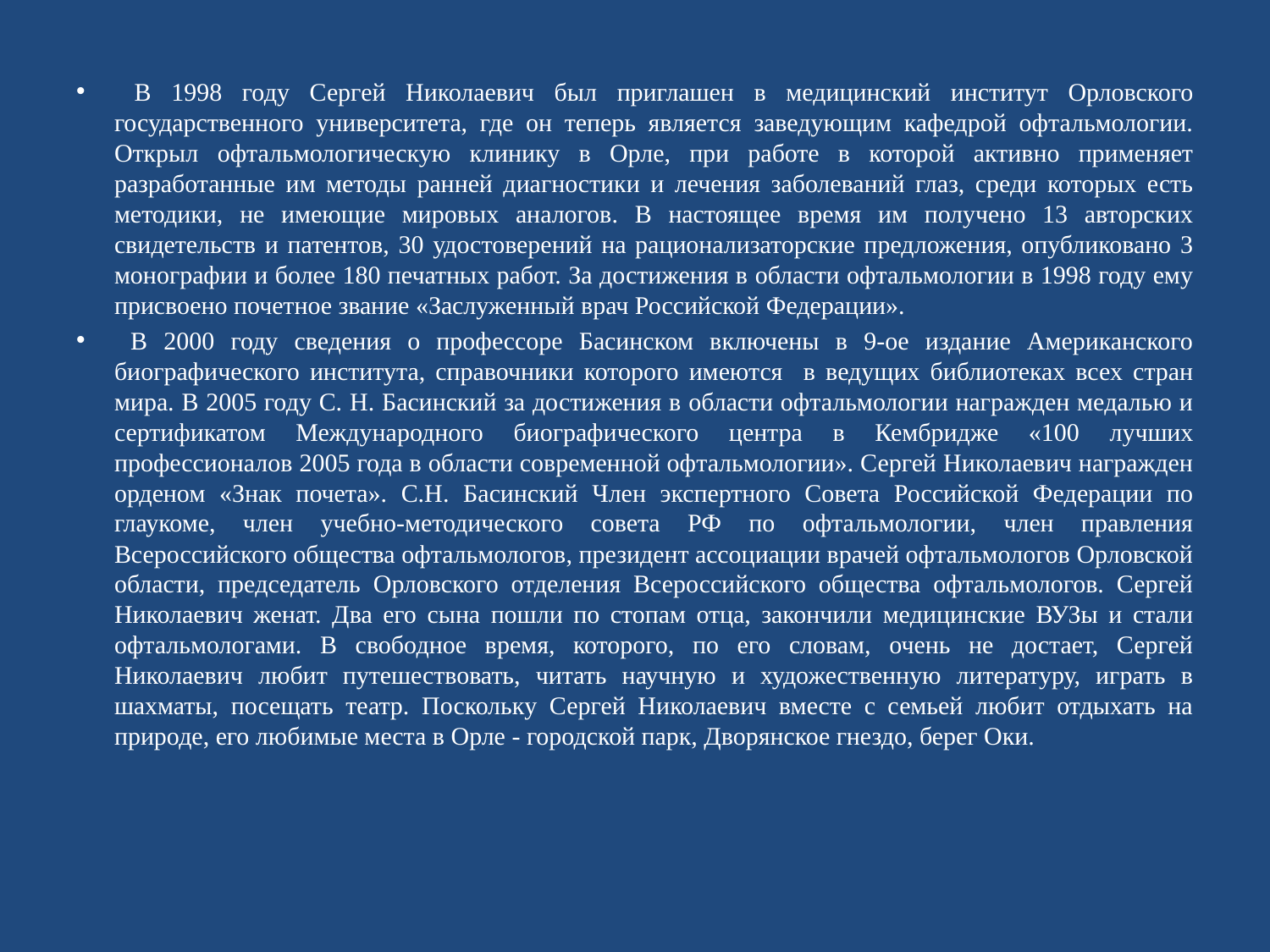

В 1998 году Сергей Николаевич был приглашен в медицинский институт Орловского государственного университета, где он теперь является заведующим кафедрой офтальмологии. Открыл офтальмологическую клинику в Орле, при работе в которой активно применяет разработанные им методы ранней диагностики и лечения заболеваний глаз, среди которых есть методики, не имеющие мировых аналогов. В настоящее время им получено 13 авторских свидетельств и патентов, 30 удостоверений на рационализаторские предложения, опубликовано 3 монографии и более 180 печатных работ. За достижения в области офтальмологии в 1998 году ему присвоено почетное звание «Заслуженный врач Российской Федерации».
 В 2000 году сведения о профессоре Басинском включены в 9-ое издание Американского биографического института, справочники которого имеются  в ведущих библиотеках всех стран мира. В 2005 году С. Н. Басинский за достижения в области офтальмологии награжден медалью и сертификатом Международного биографического центра в Кембридже «100 лучших профессионалов 2005 года в области современной офтальмологии». Сергей Николаевич награжден орденом «Знак почета». С.Н. Басинский Член экспертного Совета Российской Федерации по глаукоме, член учебно-методического совета РФ по офтальмологии, член правления Всероссийского общества офтальмологов, президент ассоциации врачей офтальмологов Орловской области, председатель Орловского отделения Всероссийского общества офтальмологов. Сергей Николаевич женат. Два его сына пошли по стопам отца, закончили медицинские ВУЗы и стали офтальмологами. В свободное время, которого, по его словам, очень не достает, Сергей Николаевич любит путешествовать, читать научную и художественную литературу, играть в шахматы, посещать театр. Поскольку Сергей Николаевич вместе с семьей любит отдыхать на природе, его любимые места в Орле - городской парк, Дворянское гнездо, берег Оки.